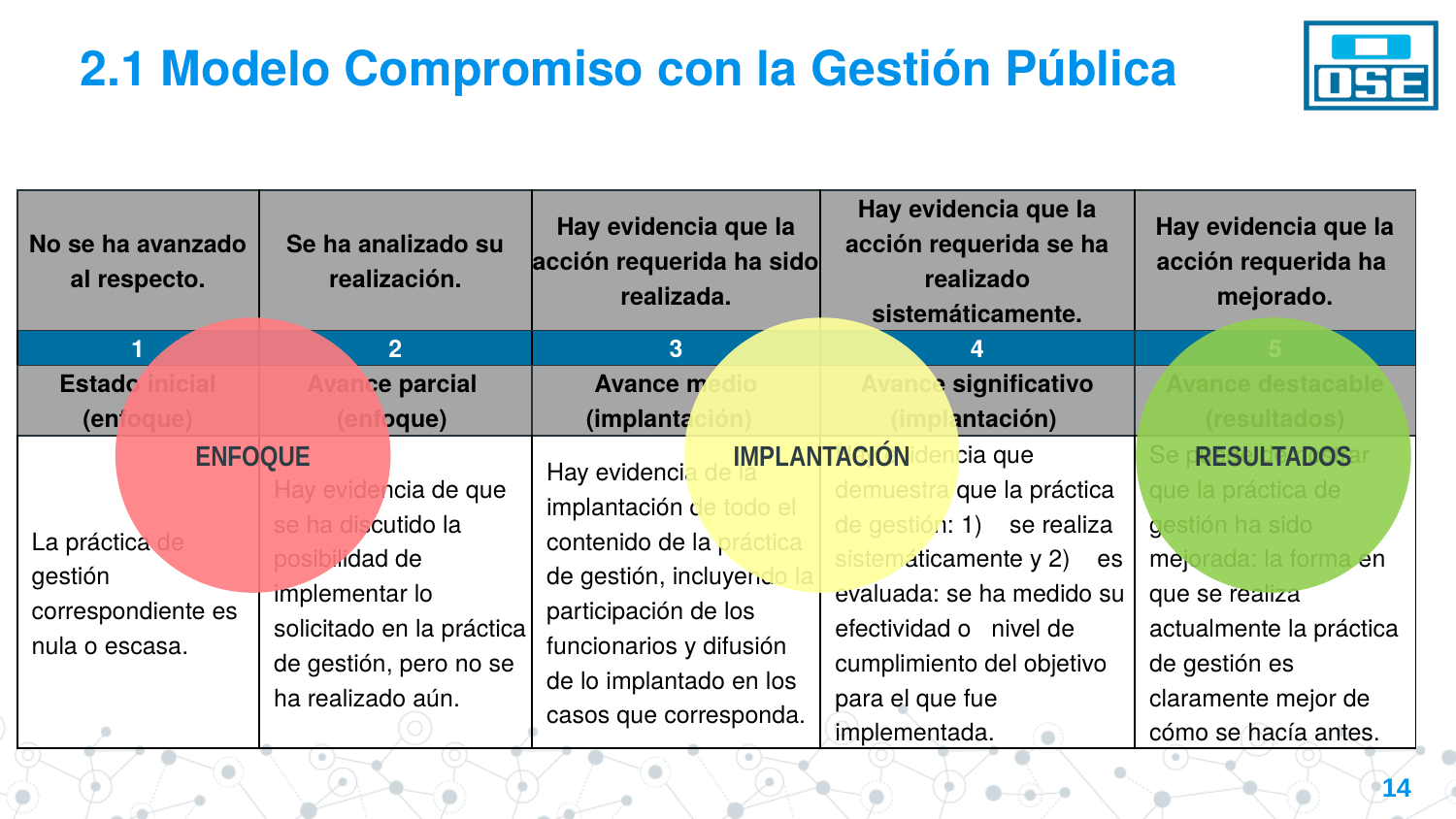

# 2.1 Modelo Compromiso con la Gestión Pública
| No se ha avanzado al respecto. | Se ha analizado su realización. | Hay evidencia que la acción requerida ha sido realizada. | Hay evidencia que la acción requerida se ha realizado sistemáticamente. | Hay evidencia que la acción requerida ha mejorado. |
| --- | --- | --- | --- | --- |
| 1 | 2 | 3 | 4 | 5 |
| Estado inicial | Avance parcial | Avance medio | Avance significativo | Avance destacable |
| (enfoque) | (enfoque) | (implantación) | (implantación) | (resultados) |
| La práctica de gestión correspondiente es nula o escasa. | Hay evidencia de que se ha discutido la posibilidad de implementar lo solicitado en la práctica de gestión, pero no se ha realizado aún. | Hay evidencia de la implantación de todo el contenido de la práctica de gestión, incluyendo la participación de los funcionarios y difusión de lo implantado en los casos que corresponda. | Hay evidencia que demuestra que la práctica de gestión: 1)    se realiza sistemáticamente y 2)    es evaluada: se ha medido su efectividad o nivel de cumplimiento del objetivo para el que fue implementada. | Se puede demostrar que la práctica de gestión ha sido mejorada: la forma en que se realiza actualmente la práctica de gestión es claramente mejor de cómo se hacía antes. |
ENFOQUE
IMPLANTACIÓN
RESULTADOS
14
*Cuando la autoevaluación es igual o superior a 3 se debe presentar evidencia de la práctica en forma escrita (fotocopias de documentos, gráficas, etc.)